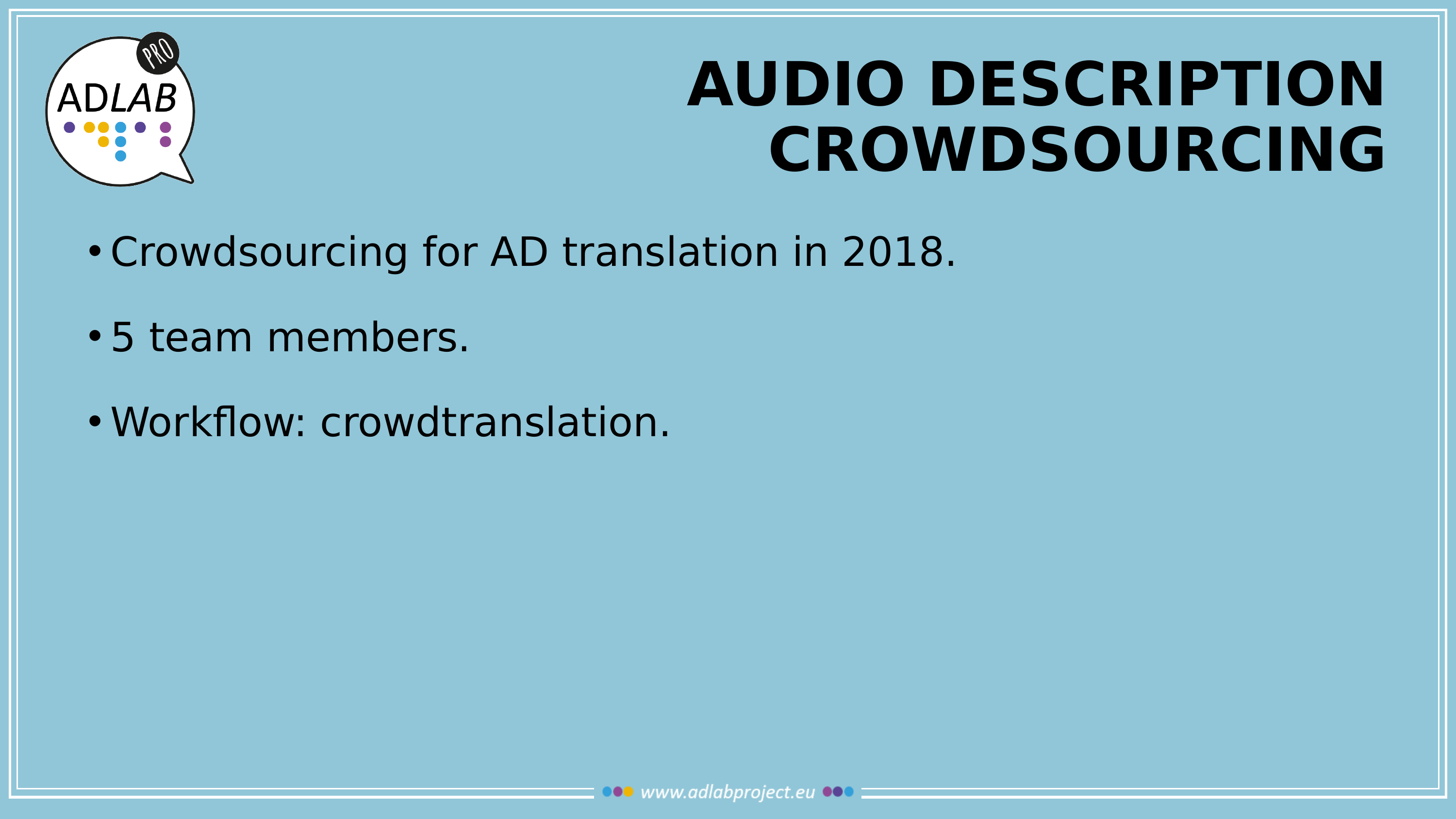

# AUDIO DESCRIPTION Crowdsourcing
Crowdsourcing for AD translation in 2018.
5 team members.
Workflow: crowdtranslation.